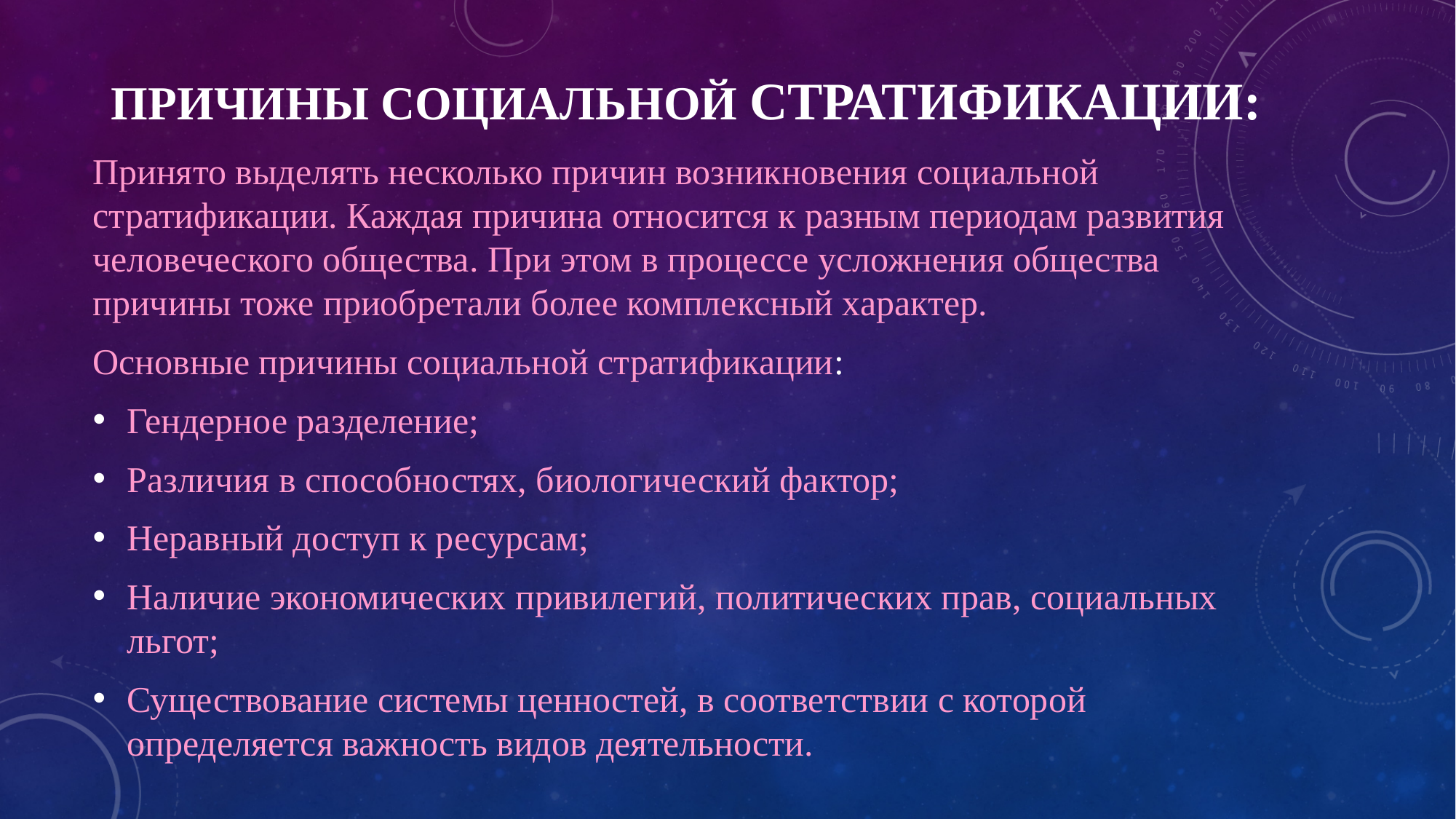

# Причины социальной стратификации:
Принято выделять несколько причин возникновения социальной стратификации. Каждая причина относится к разным периодам развития человеческого общества. При этом в процессе усложнения общества причины тоже приобретали более комплексный характер.
Основные причины социальной стратификации:
Гендерное разделение;
Различия в способностях, биологический фактор;
Неравный доступ к ресурсам;
Наличие экономических привилегий, политических прав, социальных льгот;
Существование системы ценностей, в соответствии с которой определяется важность видов деятельности.